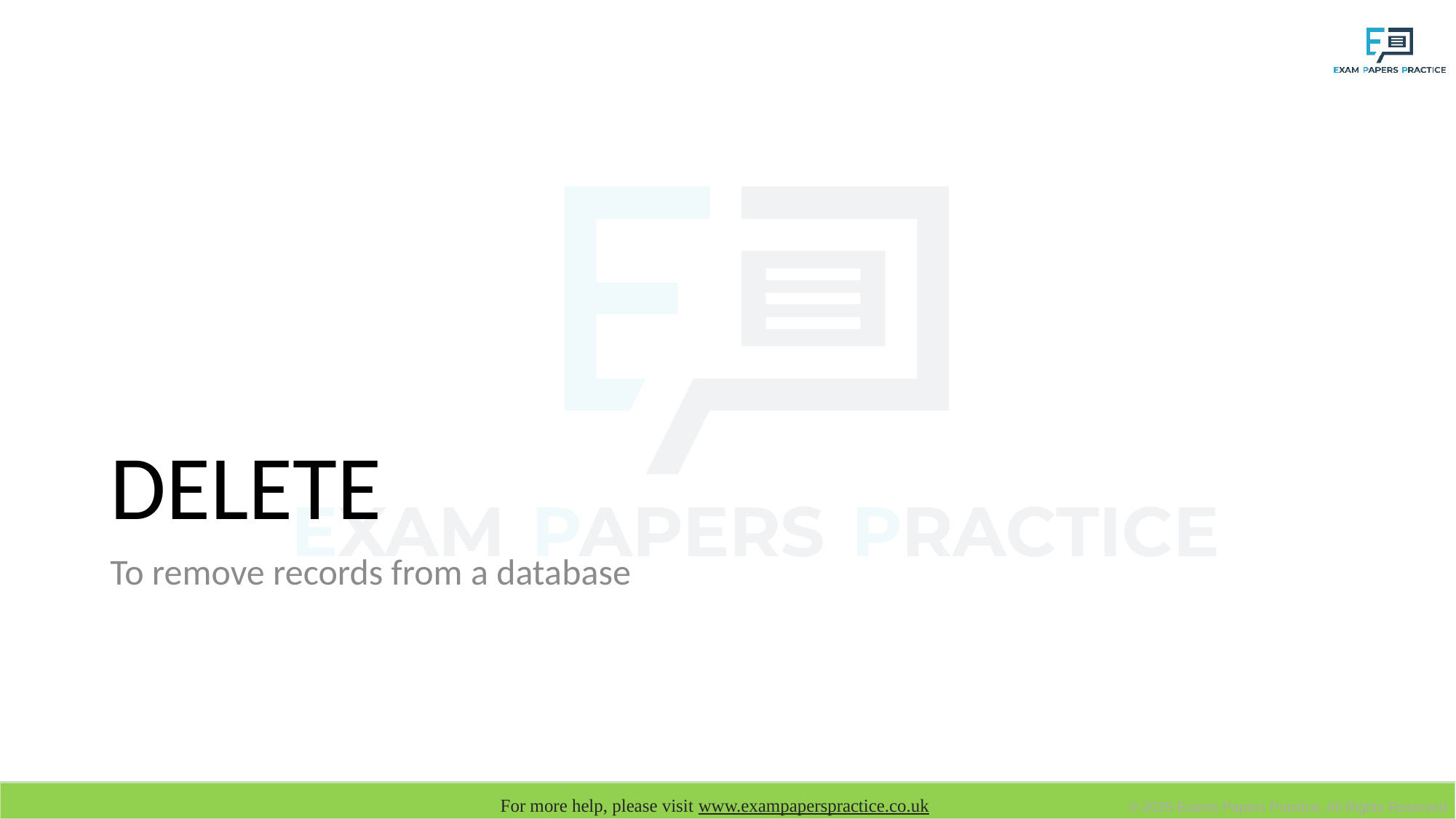

# DELETE
To remove records from a database